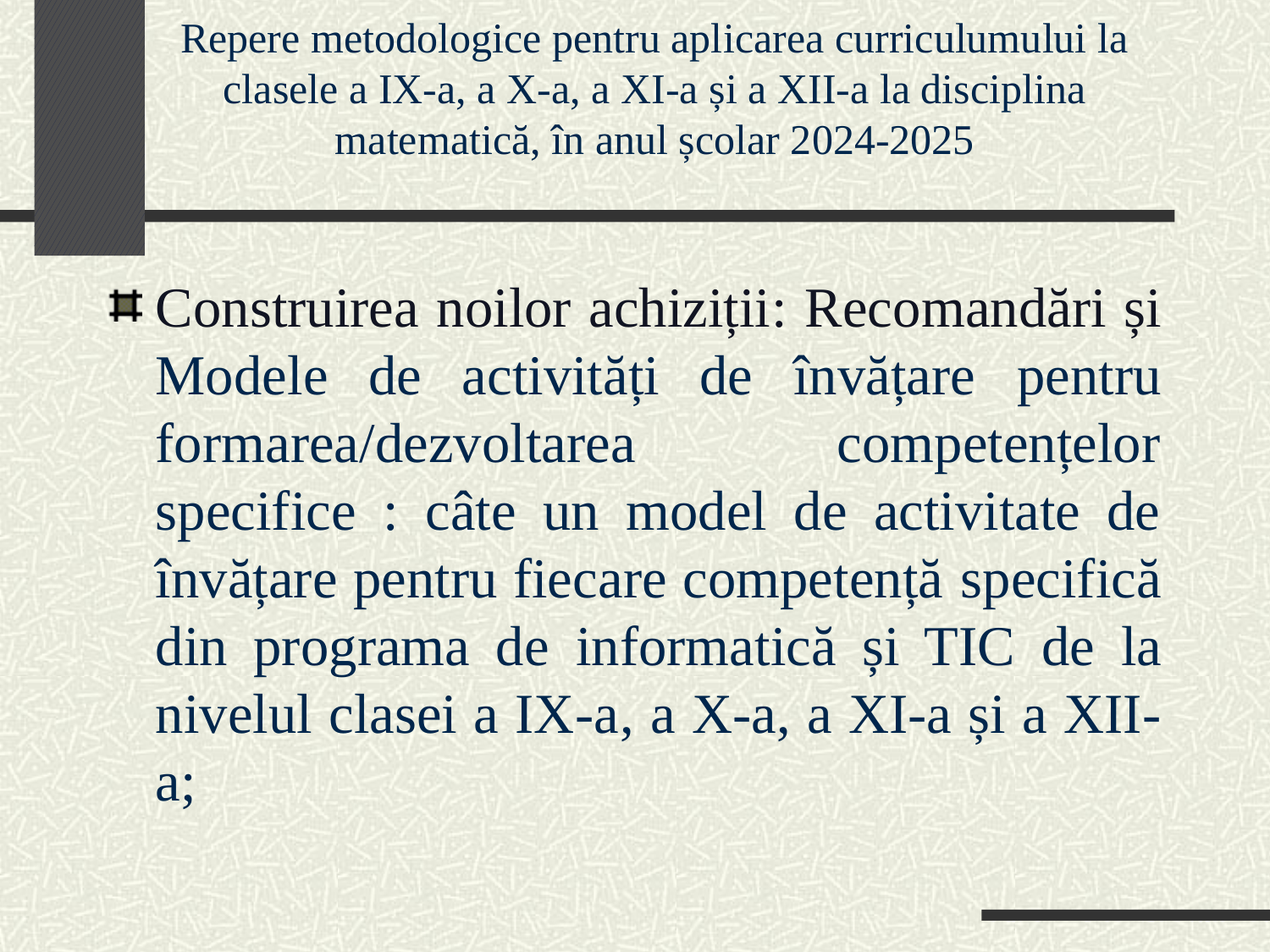

Repere metodologice pentru aplicarea curriculumului la clasele a IX-a, a X-a, a XI-a și a XII-a la disciplina matematică, în anul școlar 2024-2025
Construirea noilor achiziții: Recomandări și Modele de activități de învățare pentru formarea/dezvoltarea competențelor specifice : câte un model de activitate de învățare pentru fiecare competență specifică din programa de informatică și TIC de la nivelul clasei a IX-a, a X-a, a XI-a și a XII-a;